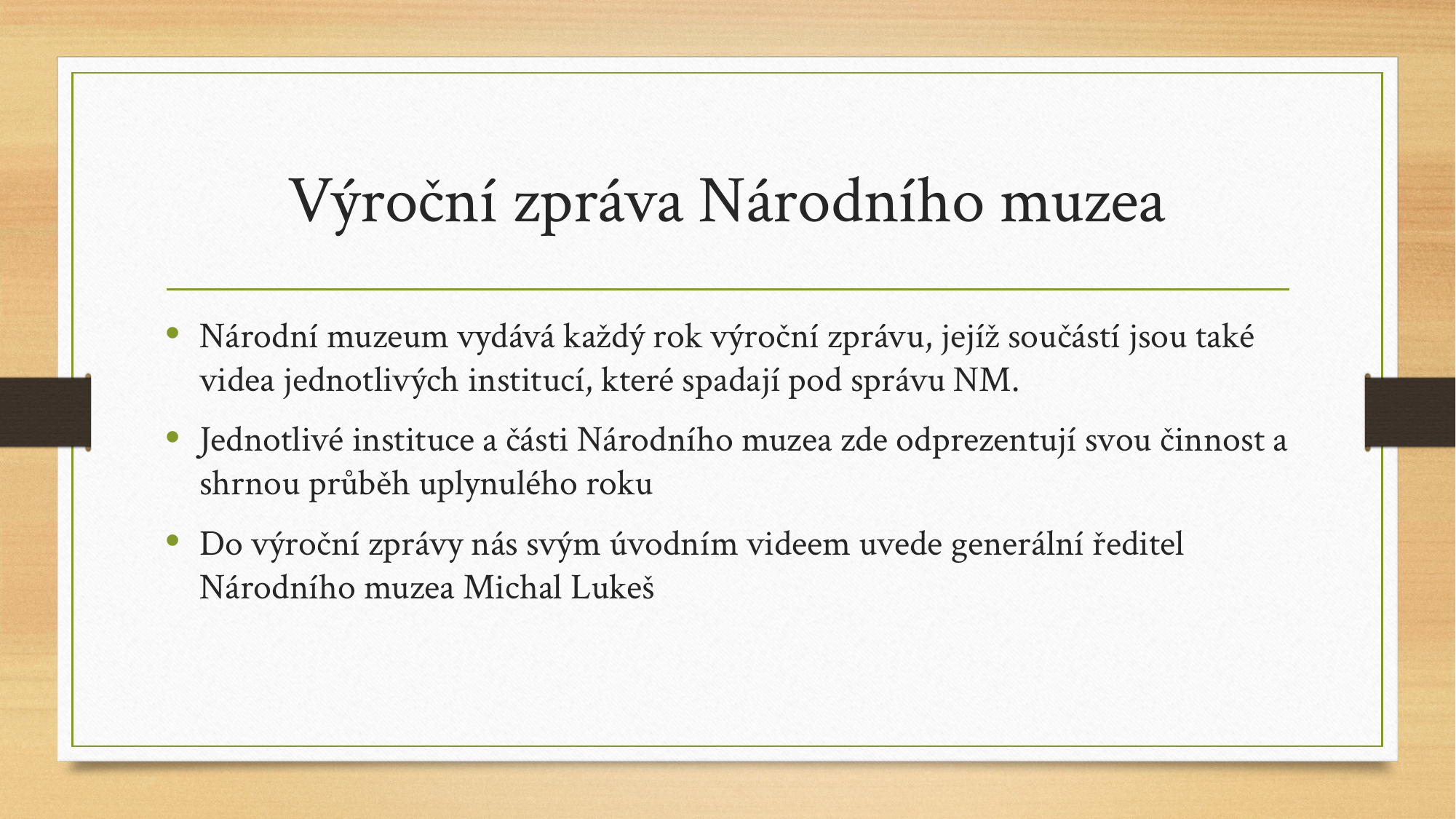

# Výroční zpráva Národního muzea
Národní muzeum vydává každý rok výroční zprávu, jejíž součástí jsou také videa jednotlivých institucí, které spadají pod správu NM.
Jednotlivé instituce a části Národního muzea zde odprezentují svou činnost a shrnou průběh uplynulého roku
Do výroční zprávy nás svým úvodním videem uvede generální ředitel Národního muzea Michal Lukeš